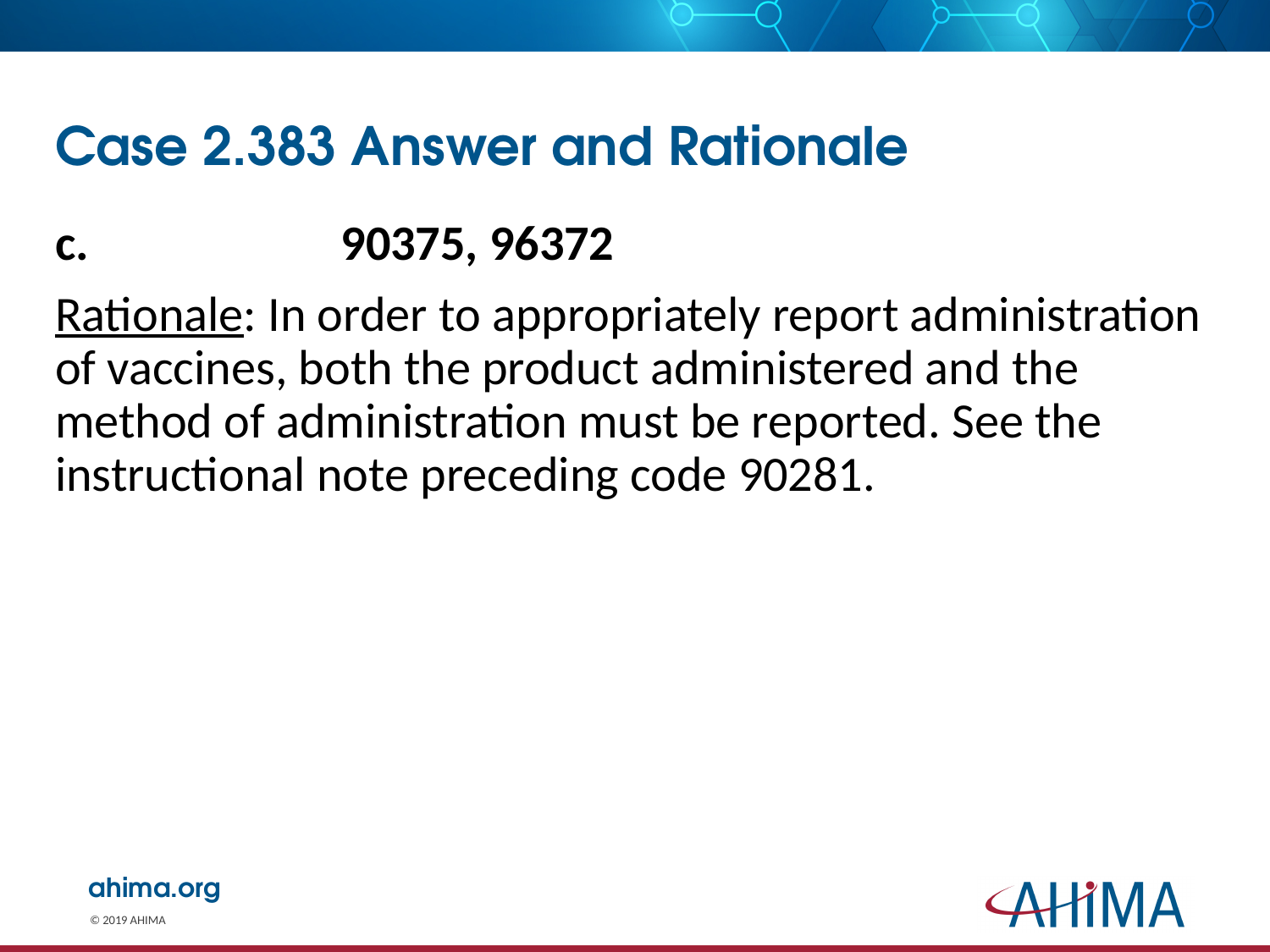

# Case 2.383 Answer and Rationale
c.		90375, 96372
Rationale: In order to appropriately report administration of vaccines, both the product administered and the method of administration must be reported. See the instructional note preceding code 90281.